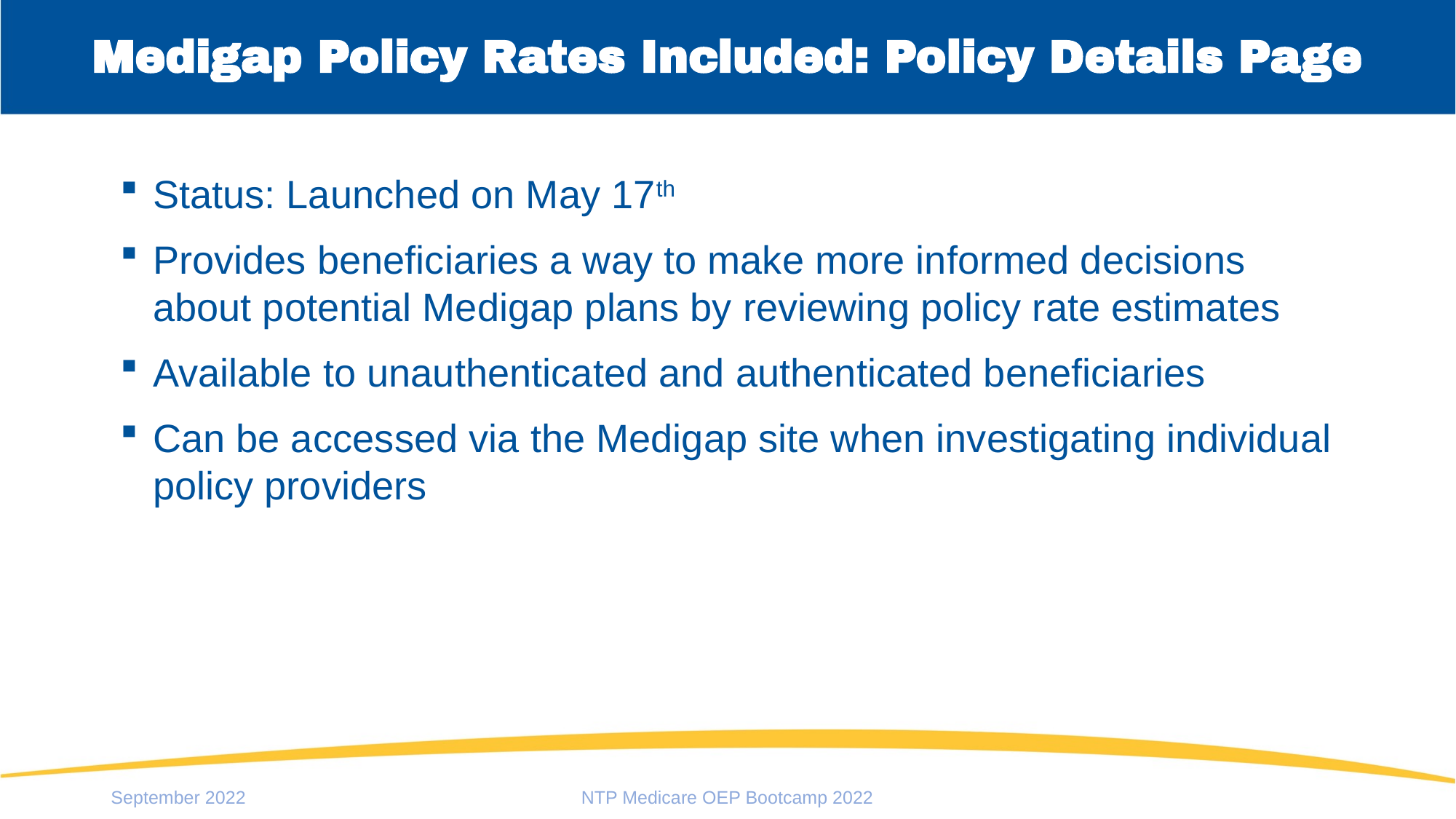

# Medigap Policy Rates Included: Policy Details Page
Status: Launched on May 17th
Provides beneficiaries a way to make more informed decisions about potential Medigap plans by reviewing policy rate estimates
Available to unauthenticated and authenticated beneficiaries
Can be accessed via the Medigap site when investigating individual policy providers

September 2022
NTP Medicare OEP Bootcamp 2022